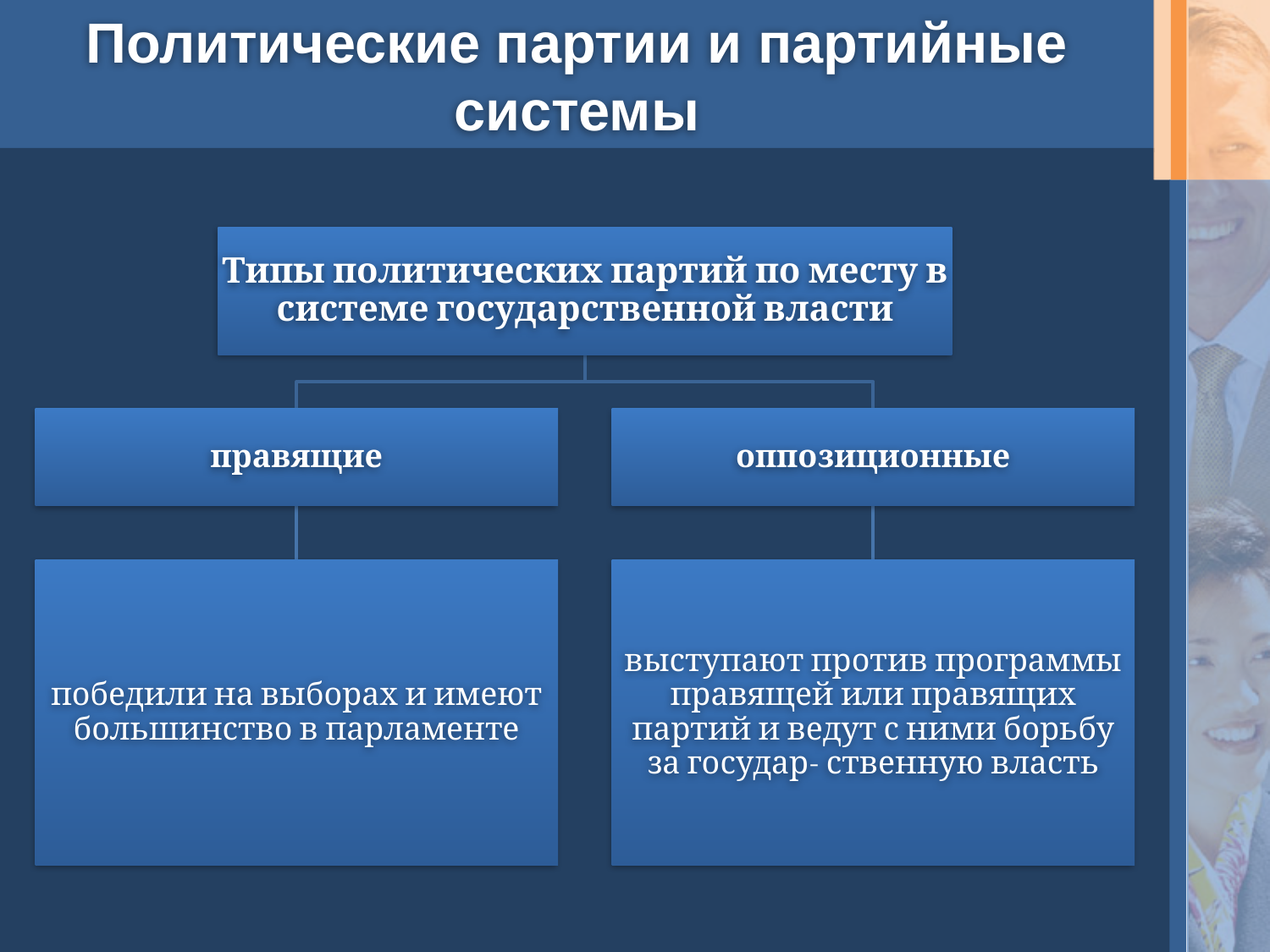

# Политические партии и партийные системы

Типы политических партий по месту в системе государственной власти

правящие

оппозиционные

победили на выборах и имеют большинство в парламенте

выступают против программы правящей или правящих партий и ведут с ними борьбу за государ- ственную власть